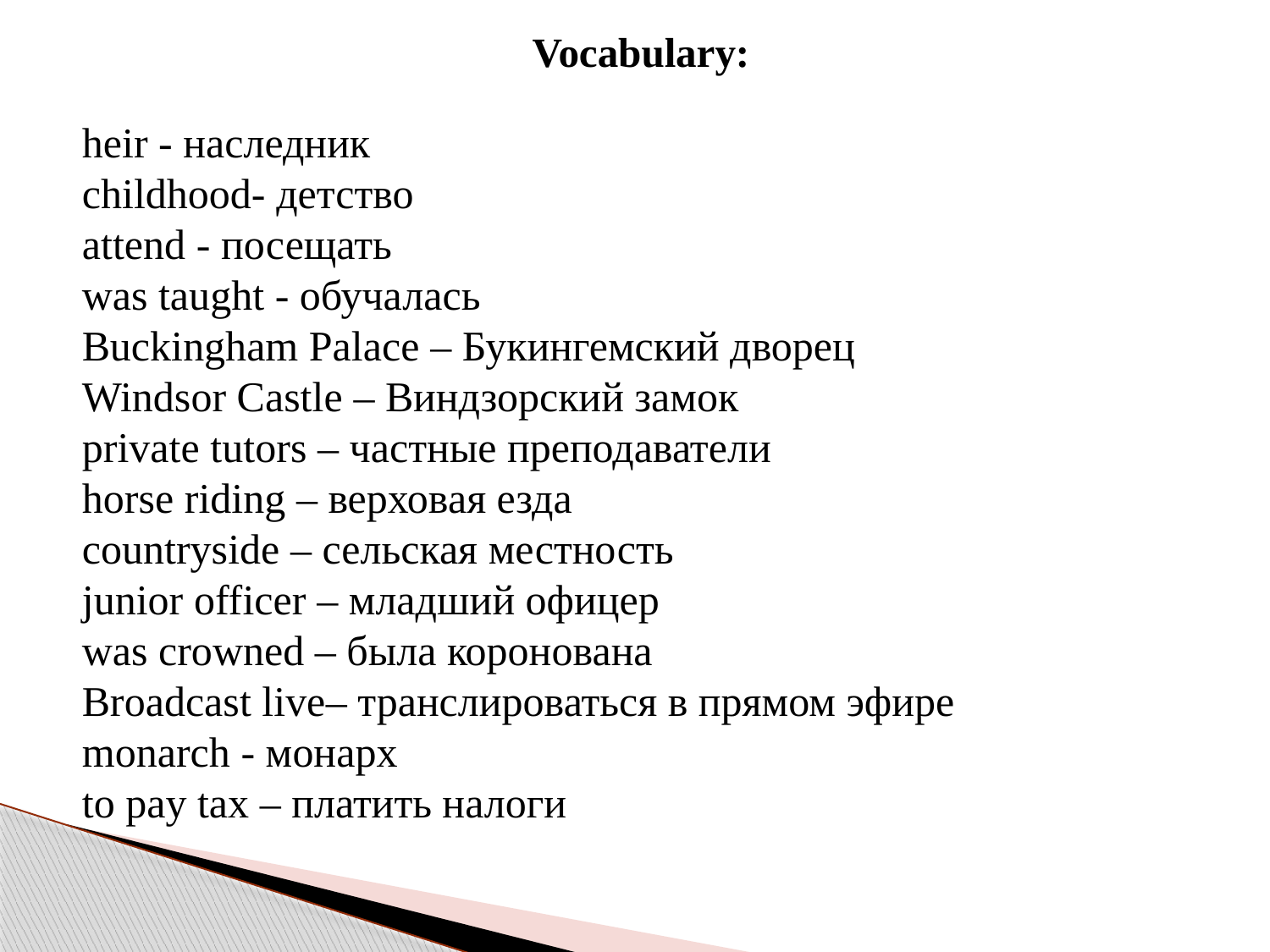

# Vocabulary:
heir - наследник
childhood- детство
attend - посещать
was taught - обучалась
Buckingham Palace – Букингемский дворец
Windsor Castle – Виндзорский замок
private tutors – частные преподаватели
horse riding – верховая езда
countryside – сельская местность
junior officer – младший офицер
was crowned – была коронована
Broadcast live– транслироваться в прямом эфире
monarch - монарх
to pay tax – платить налоги